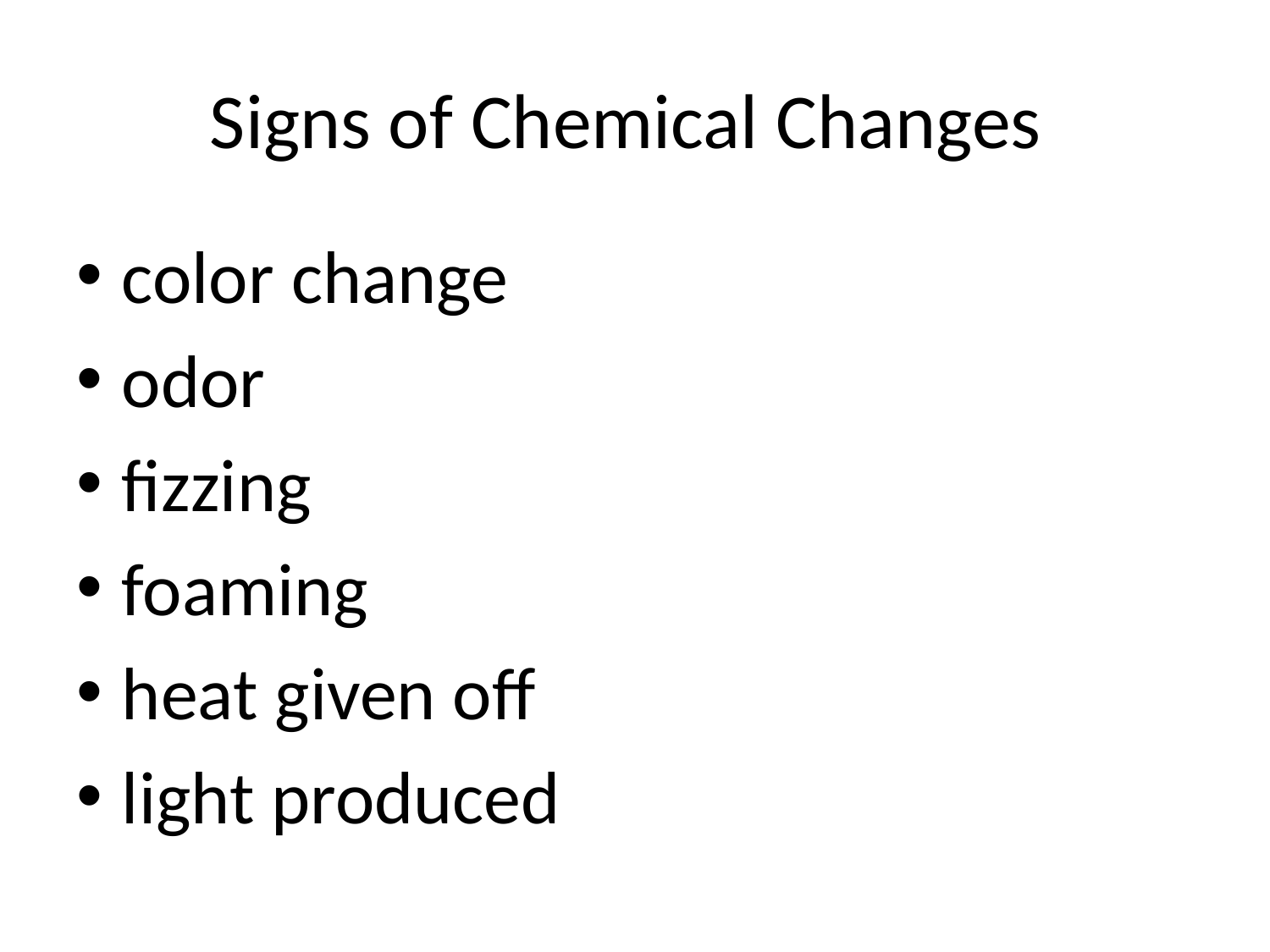

# Signs of Chemical Changes
color change
odor
fizzing
foaming
heat given off
light produced